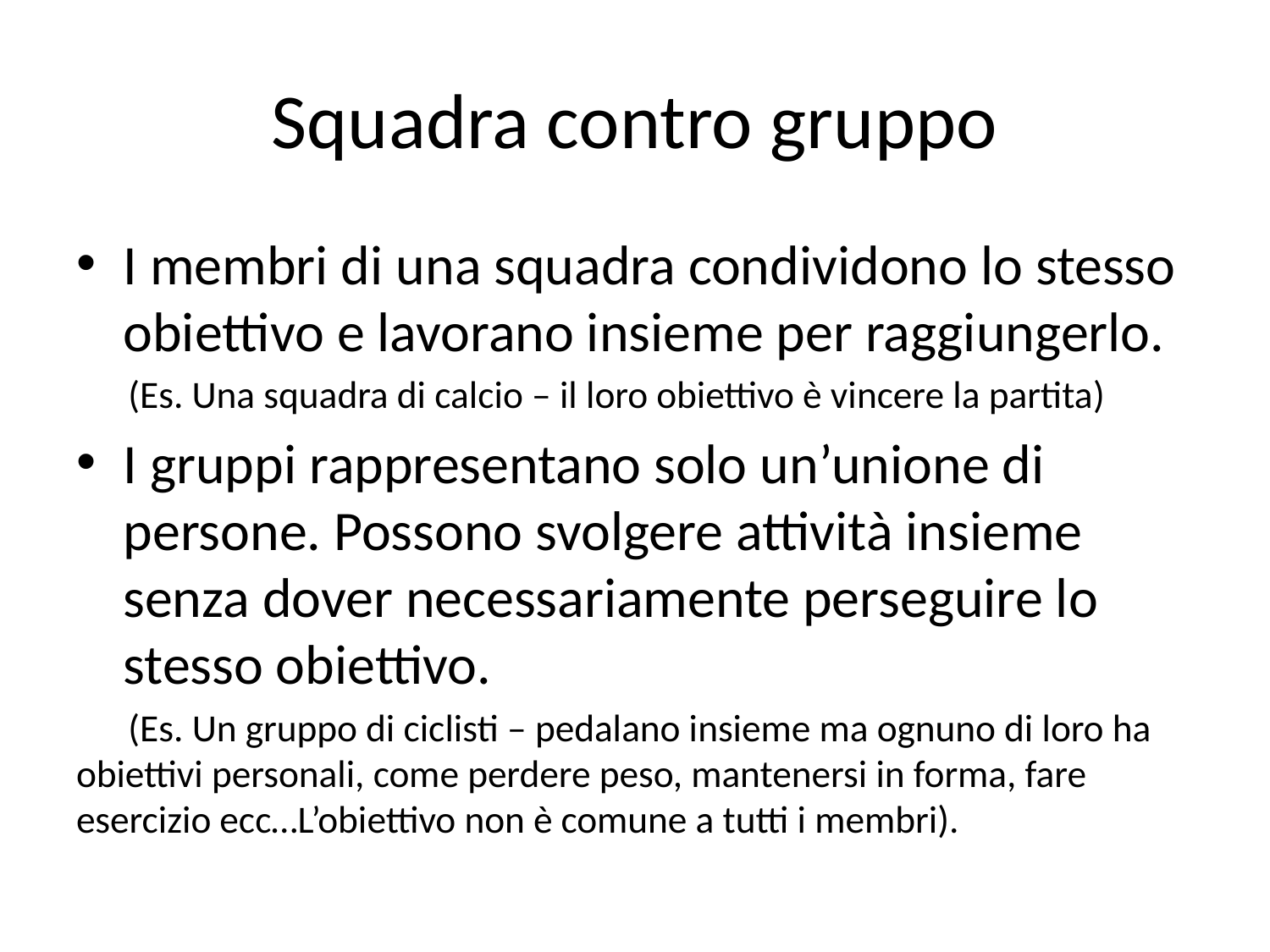

# Squadra contro gruppo
I membri di una squadra condividono lo stesso obiettivo e lavorano insieme per raggiungerlo.
      (Es. Una squadra di calcio – il loro obiettivo è vincere la partita)
I gruppi rappresentano solo un’unione di persone. Possono svolgere attività insieme senza dover necessariamente perseguire lo stesso obiettivo.
      (Es. Un gruppo di ciclisti – pedalano insieme ma ognuno di loro ha obiettivi personali, come perdere peso, mantenersi in forma, fare esercizio ecc…L’obiettivo non è comune a tutti i membri).